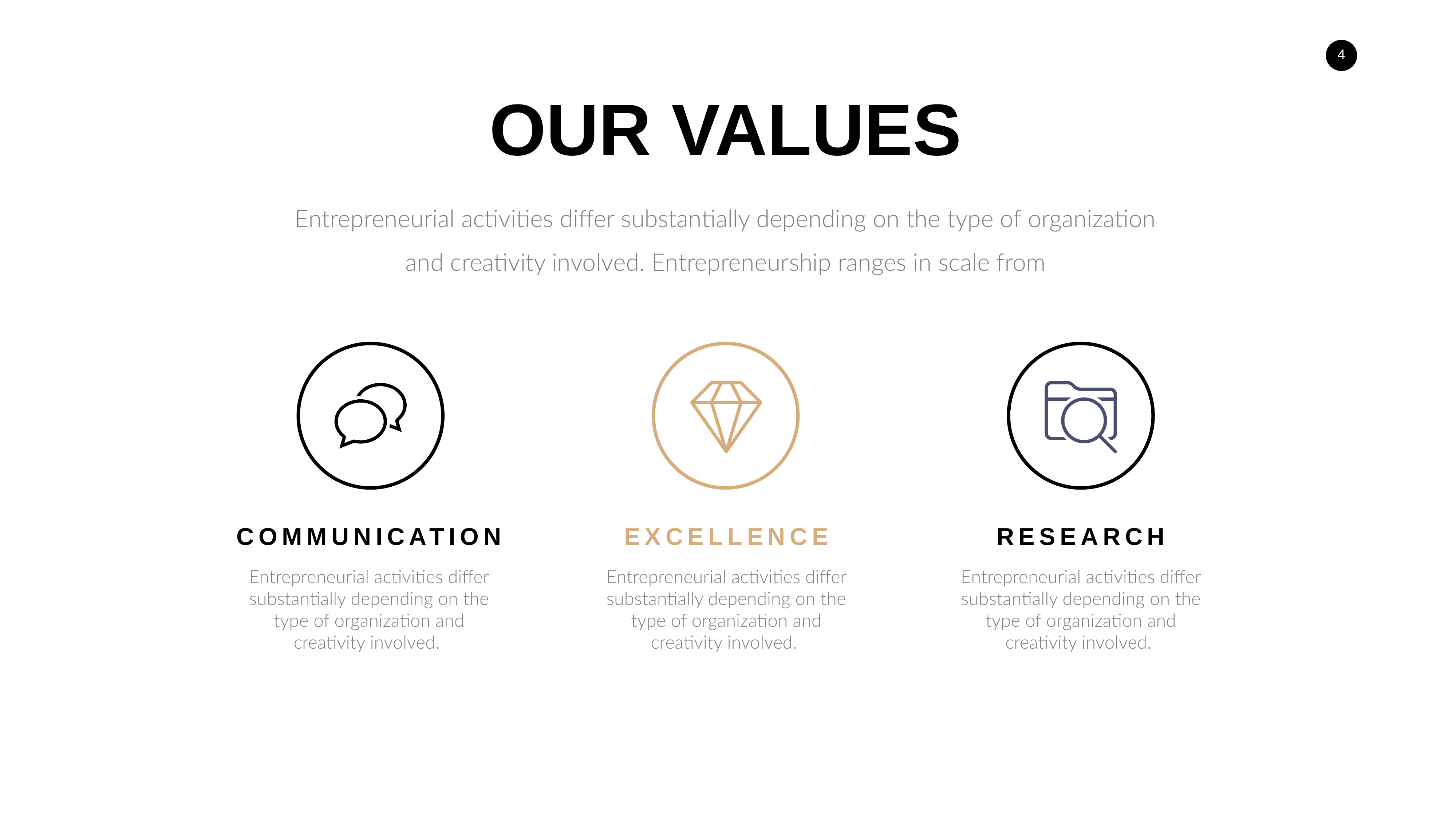

OUR VALUES
Entrepreneurial activities differ substantially depending on the type of organization and creativity involved. Entrepreneurship ranges in scale from

COMMUNICATION
EXCELLENCE
RESEARCH
Entrepreneurial activities differ substantially depending on the type of organization and creativity involved.
Entrepreneurial activities differ substantially depending on the type of organization and creativity involved.
Entrepreneurial activities differ substantially depending on the type of organization and creativity involved.